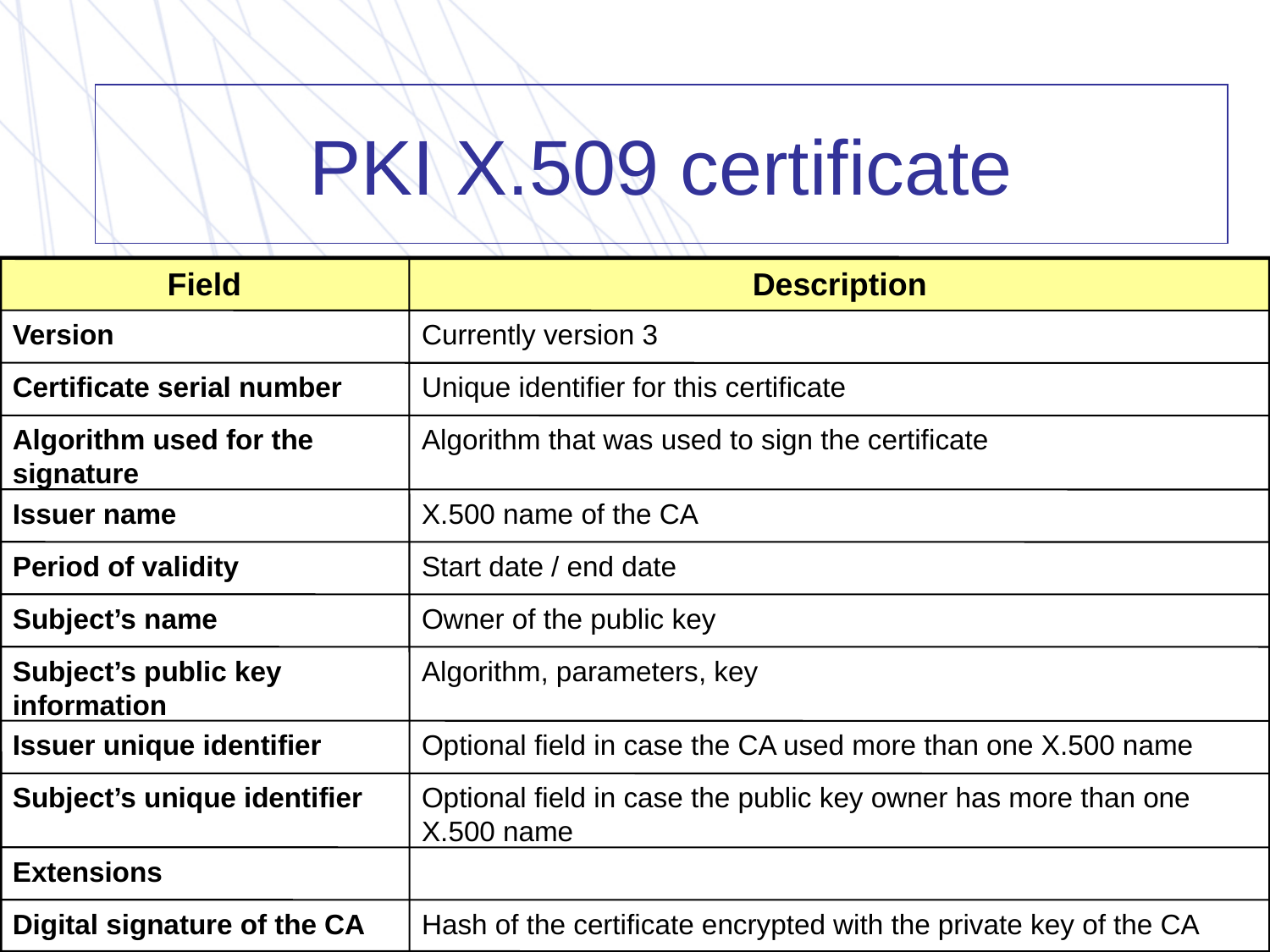

# PKI X.509 certificate
Field

Description

Version

Currently version 3
Certificate serial number

Unique identifier for this certificate
Algorithm used for the signature

Algorithm that was used to sign the certificate
Issuer name

X.500 name of the CA
Period of validity

Start date / end date
Subject’s name

Owner of the public key
Subject’s public key information

Algorithm, parameters, key
Issuer unique identifier

Optional field in case the CA used more than one X.500 name
Subject’s unique identifier

Optional field in case the public key owner has more than one X.500 name
Extensions

Digital signature of the CA

Hash of the certificate encrypted with the private key of the CA

63